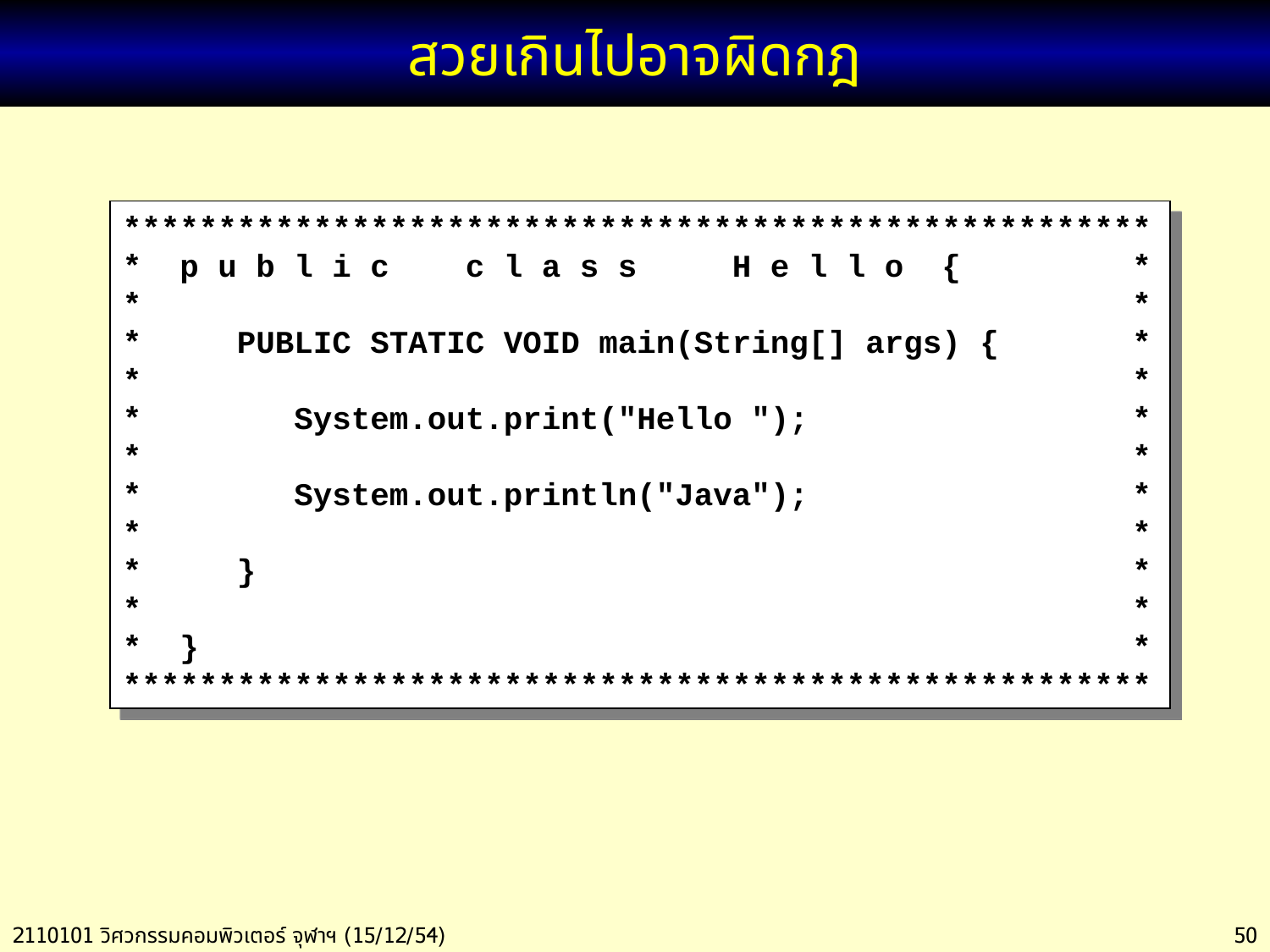

# สวยเกินไปอาจผิดกฎ
******************************************************
*  p u b l i c    c l a s s     H e l l o  {         *
*                                                    *
*     PUBLIC STATIC VOID main(String[] args) {       *
*                                                    *
*        System.out.print("Hello ");                 *
*                                                    *
*        System.out.println("Java");                 *
*                                                    *
*     }                                              *
*                                                    *
*  }                                                 *
******************************************************